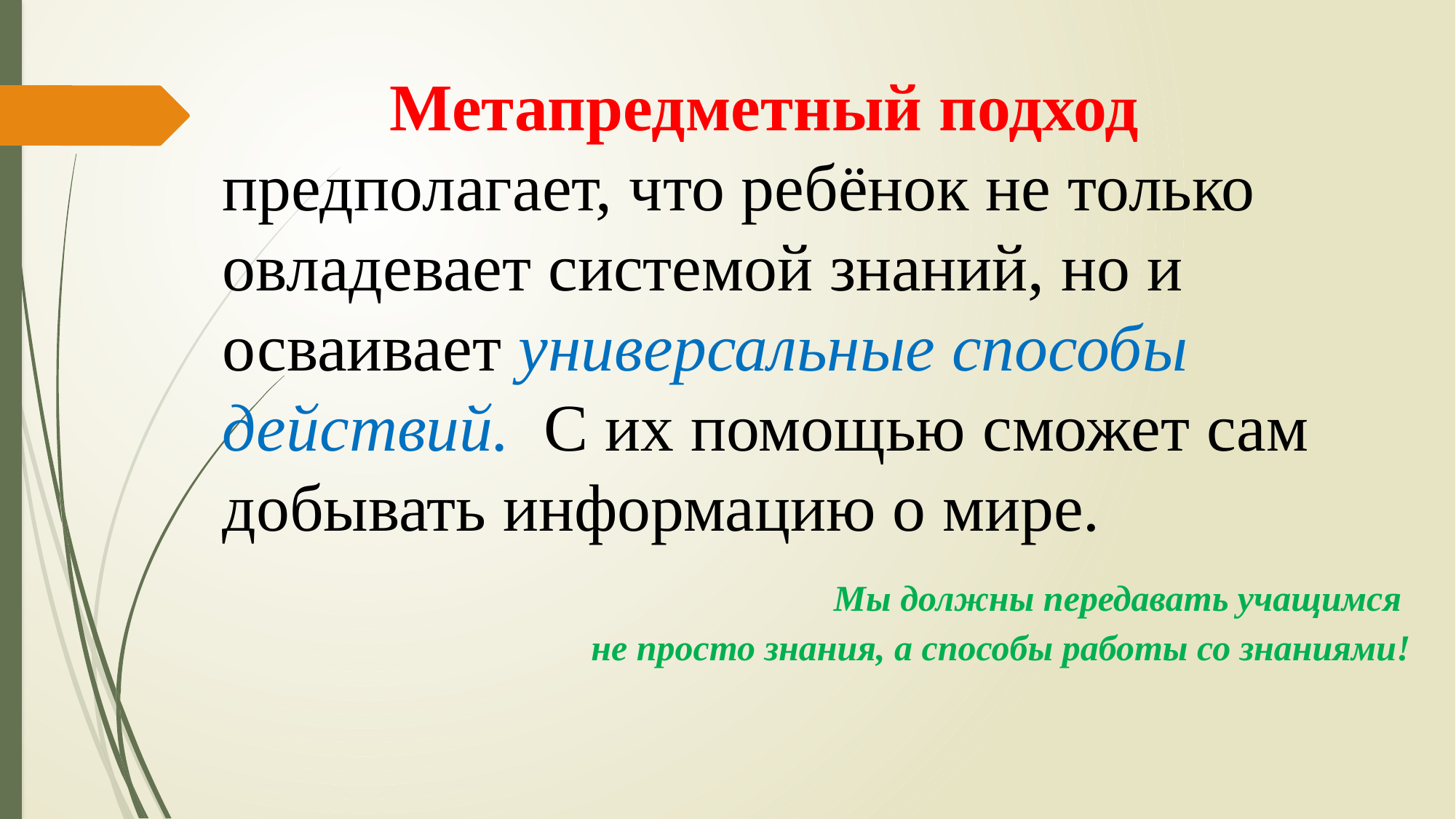

Метапредметный подход предполагает, что ребёнок не только овладевает системой знаний, но и осваивает универсальные способы действий.  С их помощью сможет сам добывать информацию о мире.
 Мы должны передавать учащимся
не просто знания, а способы работы со знаниями!